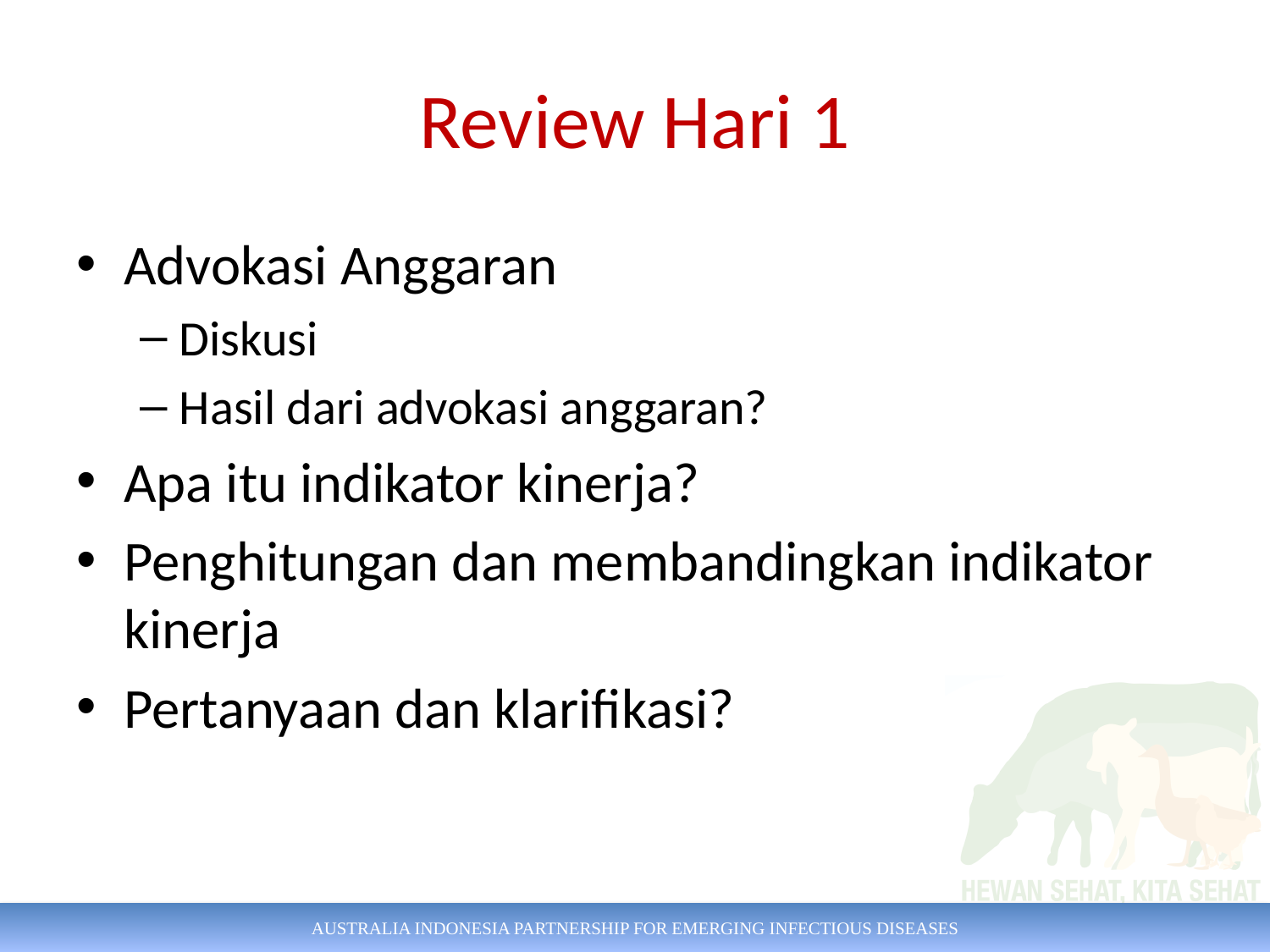

# Review Hari 1
Advokasi Anggaran
Diskusi
Hasil dari advokasi anggaran?
Apa itu indikator kinerja?
Penghitungan dan membandingkan indikator kinerja
Pertanyaan dan klarifikasi?